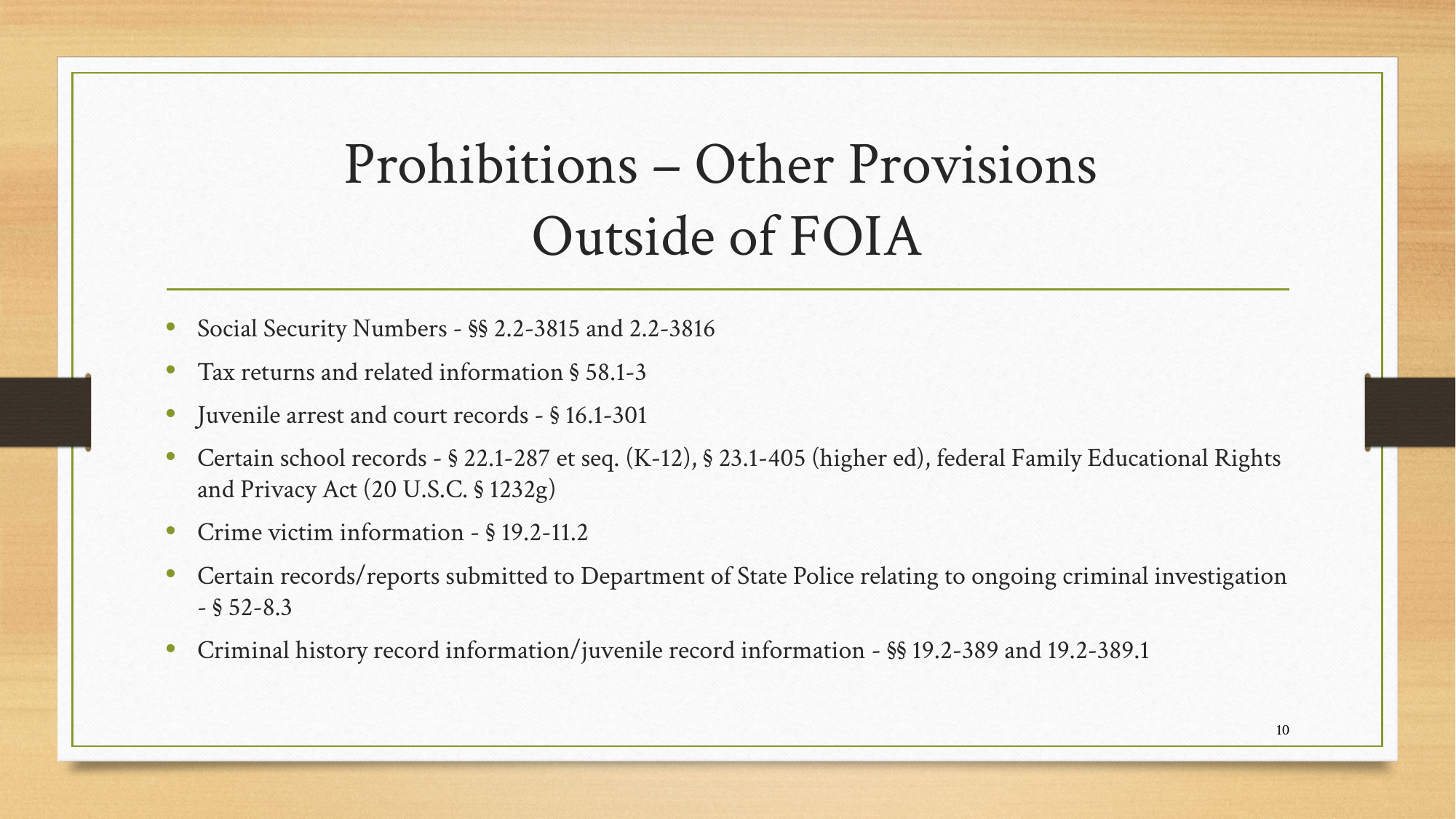

# Prohibitions – Other Provisions Outside of FOIA
Social Security Numbers - §§ 2.2-3815 and 2.2-3816
Tax returns and related information § 58.1-3
Juvenile arrest and court records - § 16.1-301
Certain school records - § 22.1-287 et seq. (K-12), § 23.1-405 (higher ed), federal Family Educational Rights and Privacy Act (20 U.S.C. § 1232g)
Crime victim information - § 19.2-11.2
Certain records/reports submitted to Department of State Police relating to ongoing criminal investigation - § 52-8.3
Criminal history record information/juvenile record information - §§ 19.2-389 and 19.2-389.1
10